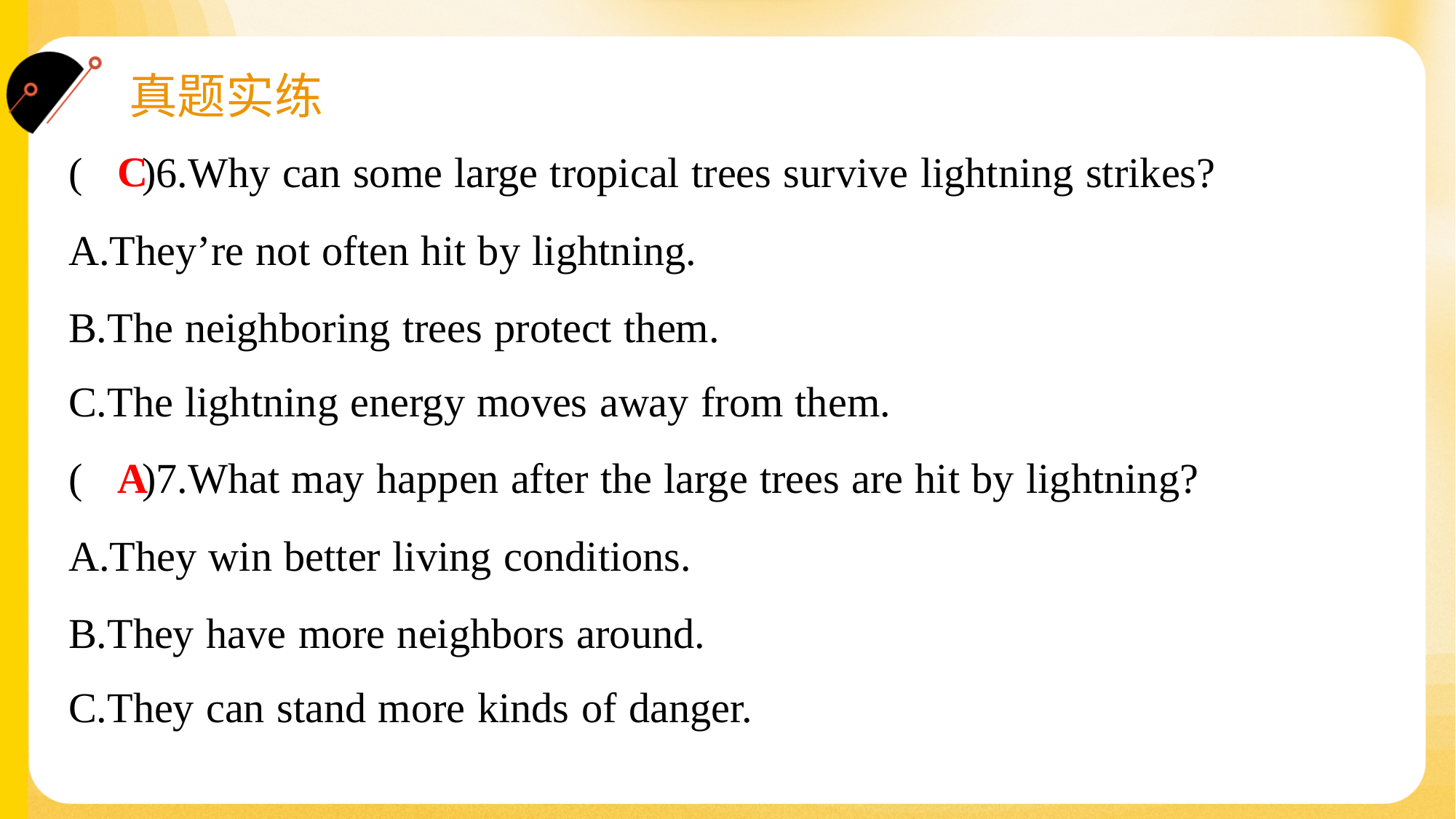

C
(     )6.Why can some large tropical trees survive lightning strikes?
A.They’re not often hit by lightning.
B.The neighboring trees protect them.
C.The lightning energy moves away from them.
A
(     )7.What may happen after the large trees are hit by lightning?
A.They win better living conditions.
B.They have more neighbors around.
C.They can stand more kinds of danger.